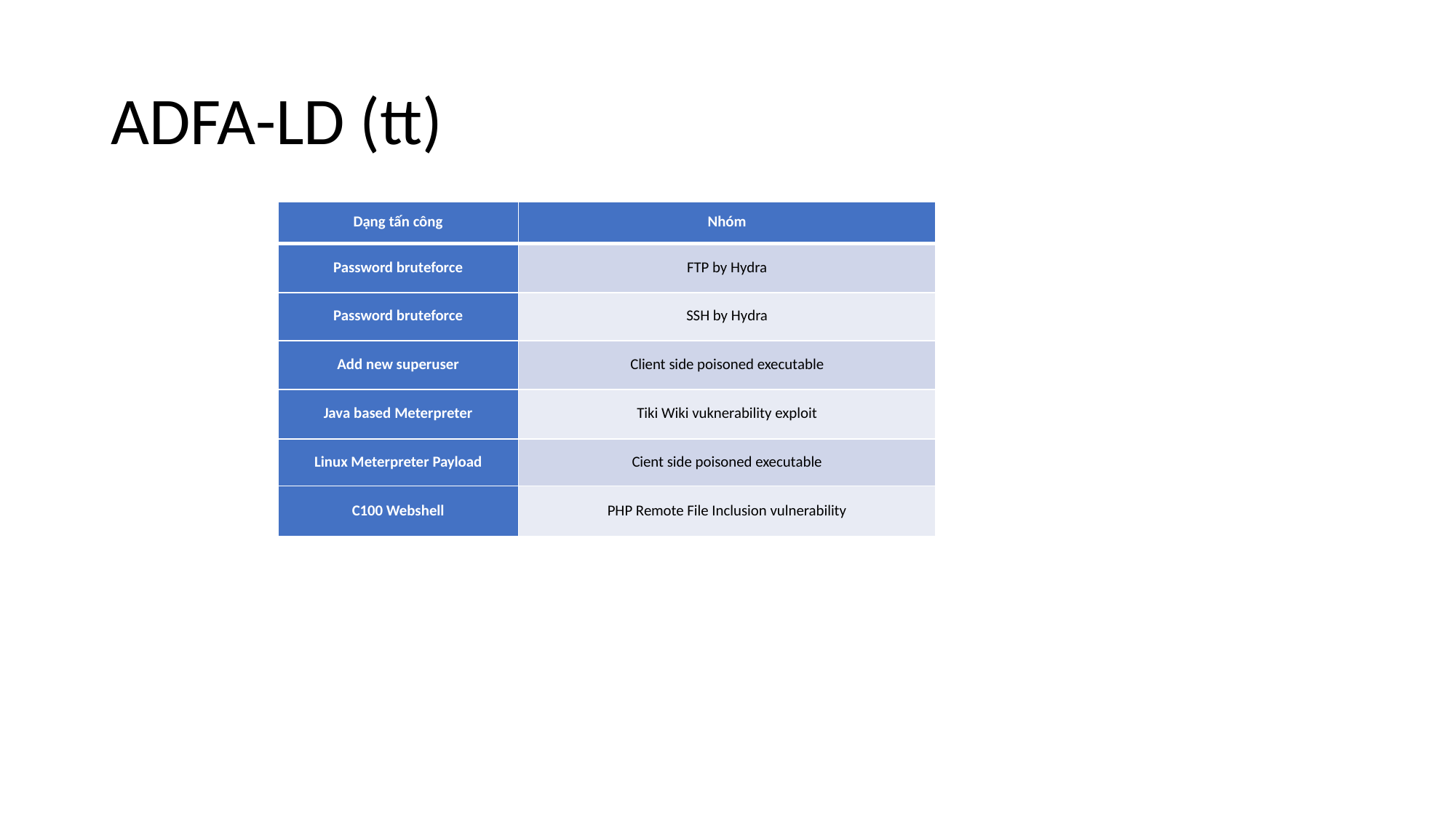

# ADFA-LD (tt)
| Dạng tấn công | Nhóm |
| --- | --- |
| Password bruteforce | FTP by Hydra |
| Password bruteforce | SSH by Hydra |
| Add new superuser | Client side poisoned executable |
| Java based Meterpreter | Tiki Wiki vuknerability exploit |
| Linux Meterpreter Payload | Cient side poisoned executable |
| C100 Webshell | PHP Remote File Inclusion vulnerability |